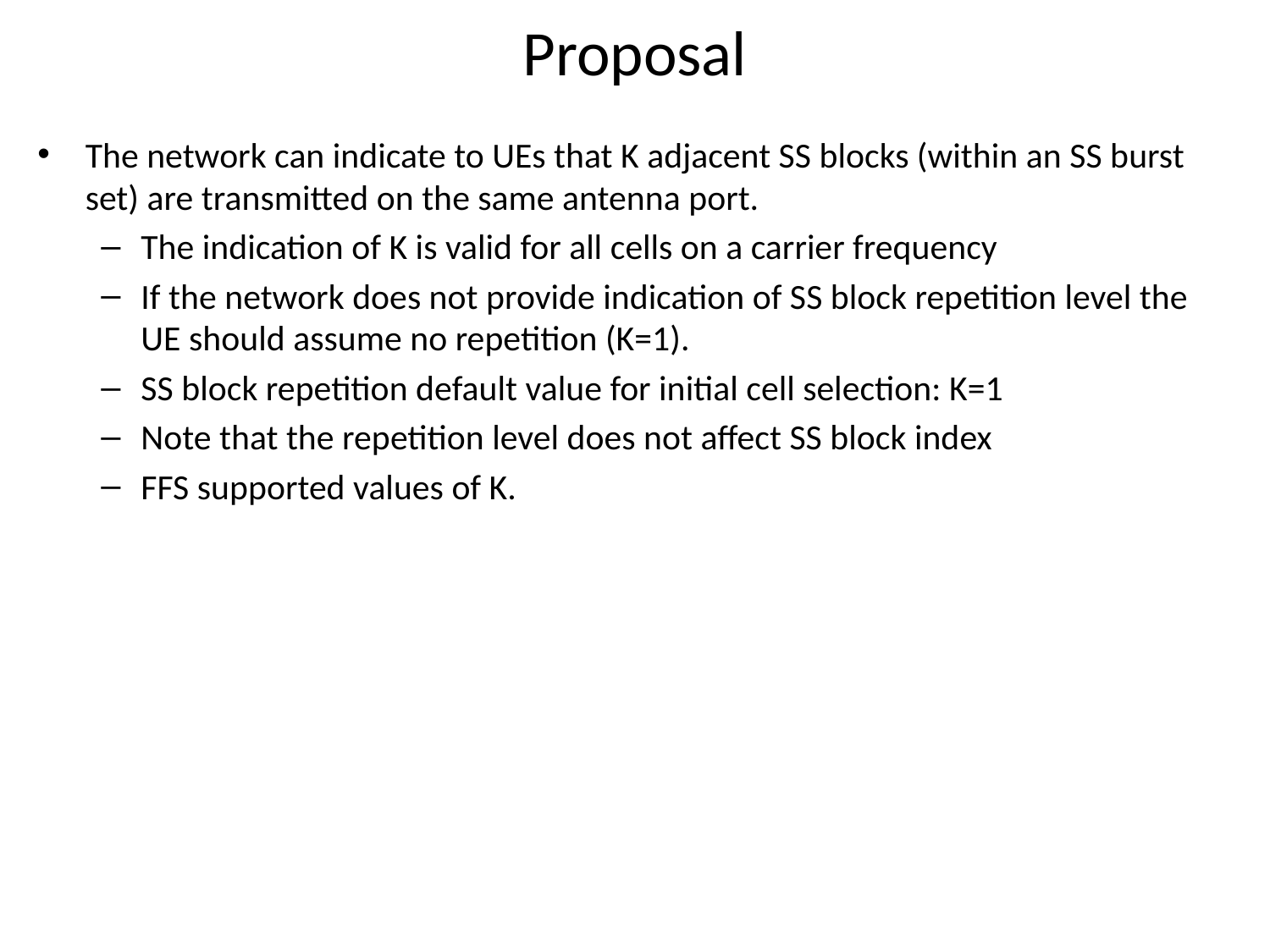

# Proposal
The network can indicate to UEs that K adjacent SS blocks (within an SS burst set) are transmitted on the same antenna port.
The indication of K is valid for all cells on a carrier frequency
If the network does not provide indication of SS block repetition level the UE should assume no repetition (K=1).
SS block repetition default value for initial cell selection: K=1
Note that the repetition level does not affect SS block index
FFS supported values of K.